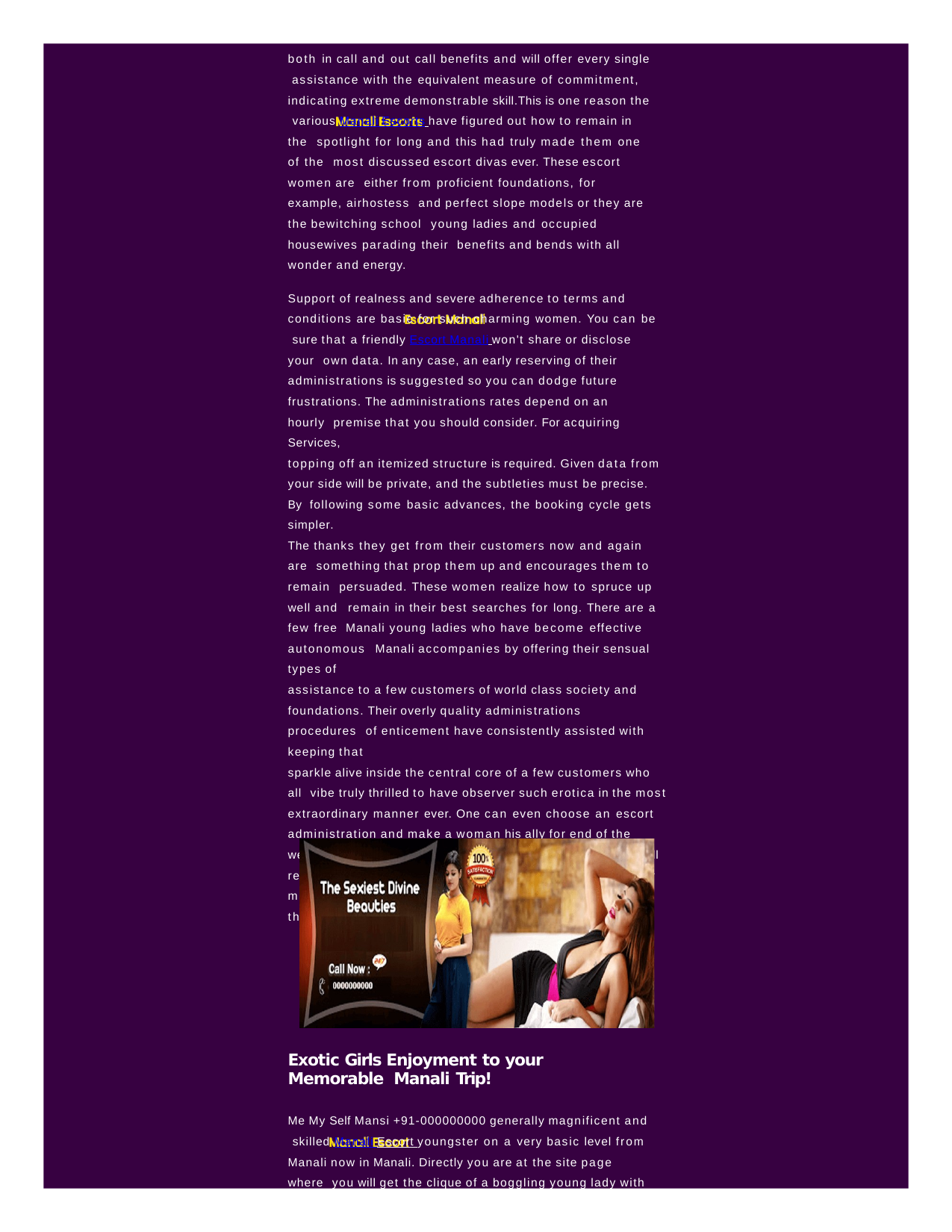

both in call and out call benefits and will offer every single  assistance with the equivalent measure of commitment,  indicating extreme demonstrable skill.This is one reason the  various Manali Escorts have figured out how to remain in the  spotlight for long and this had truly made them one of the  most discussed escort divas ever. These escort women are  either from proficient foundations, for example, airhostess  and perfect slope models or they are the bewitching school  young ladies and occupied housewives parading their  benefits and bends with all wonder and energy.

Support of realness and severe adherence to terms and
conditions are basic for such charming women. You can be  sure that a friendly Escort Manali won't share or disclose your  own data. In any case, an early reserving of their
administrations is suggested so you can dodge future
frustrations. The administrations rates depend on an hourly  premise that you should consider. For acquiring Services,
topping off an itemized structure is required. Given data from  your side will be private, and the subtleties must be precise. By  following some basic advances, the booking cycle gets  simpler.
The thanks they get from their customers now and again are  something that prop them up and encourages them to remain  persuaded. These women realize how to spruce up well and  remain in their best searches for long. There are a few free  Manali young ladies who have become effective autonomous  Manali accompanies by offering their sensual types of
assistance to a few customers of world class society and
foundations. Their overly quality administrations procedures  of enticement have consistently assisted with keeping that
sparkle alive inside the central core of a few customers who all  vibe truly thrilled to have observer such erotica in the most
extraordinary manner ever. One can even choose an escort  administration and make a woman his ally for end of the week  trips, business visits and some more. These women will remain  by the side of their customers for long and will never make
them remain debilitated.

Exotic Girls Enjoyment to your Memorable  Manali Trip!

Me My Self Mansi +91-000000000 generally magnificent and  skilled Manali Escort youngster on a very basic level from  Manali now in Manali. Directly you are at the site page where  you will get the clique of a boggling young lady with an